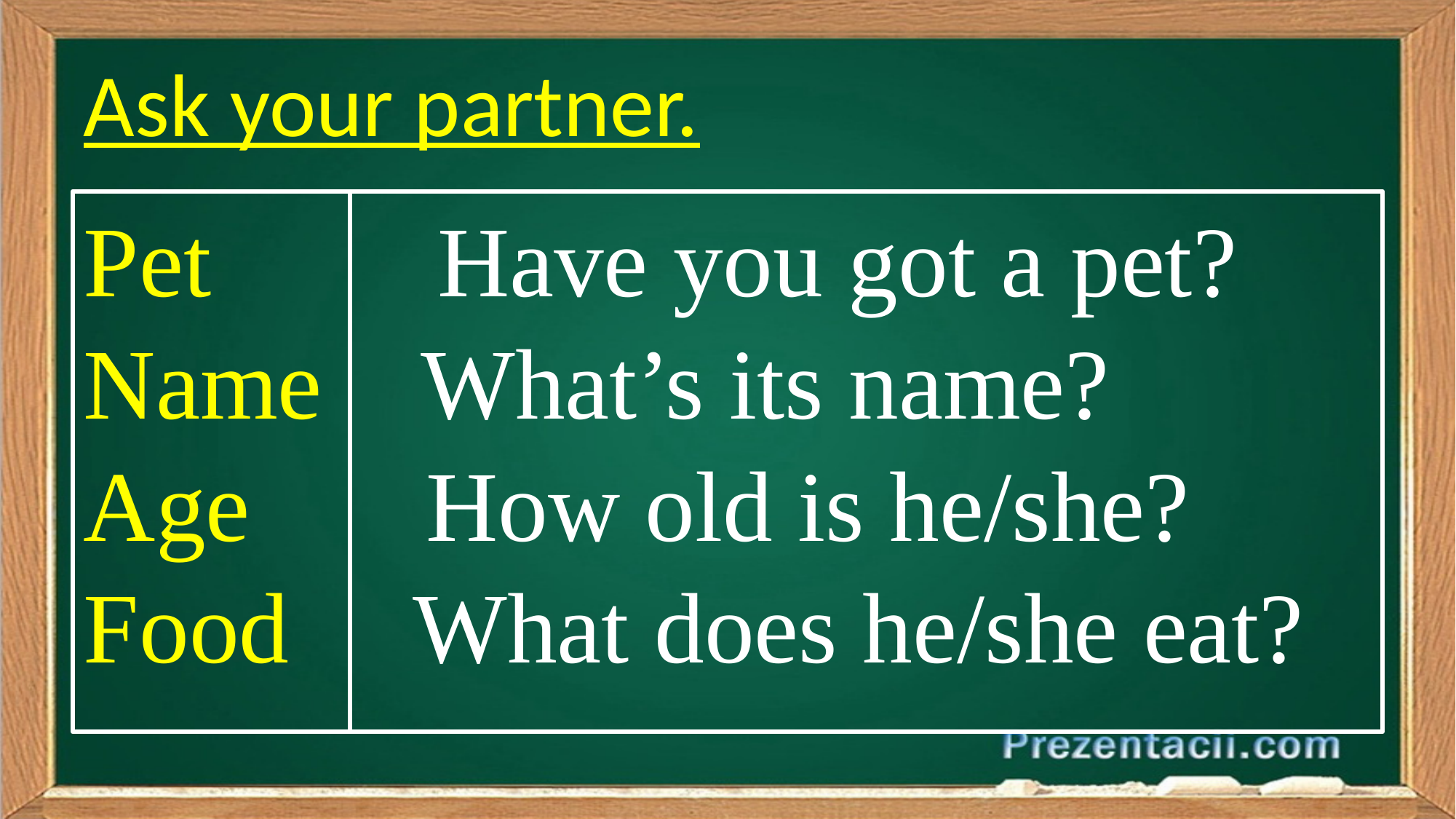

# Ask your partner.
Pet         Have you got a pet?
Name    What’s its name?
Age       How old is he/she?
Food     What does he/she eat?